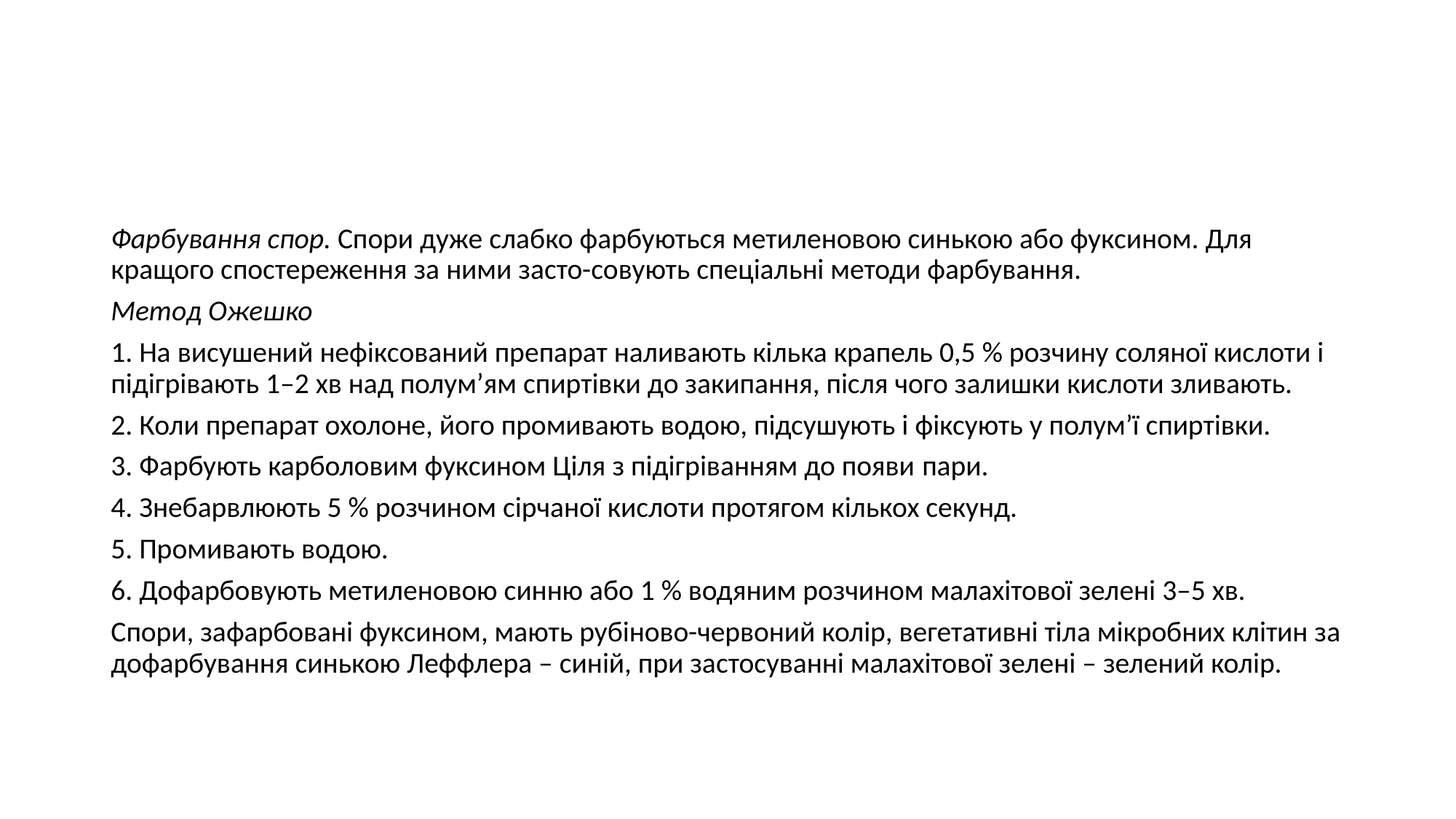

#
Фарбування спор. Спори дуже слабко фарбуються метиленовою синькою або фуксином. Для кращого спостереження за ними засто-совують спеціальні методи фарбування.
Метод Ожешко
1. На висушений нефіксований препарат наливають кілька крапель 0,5 % розчину соляної кислоти і підігрівають 1–2 хв над полум’ям спиртівки до закипання, після чого залишки кислоти зливають.
2. Коли препарат охолоне, його промивають водою, підсушують і фіксують у полум’ї спиртівки.
3. Фарбують карболовим фуксином Ціля з підігріванням до появи пари.
4. Знебарвлюють 5 % розчином сірчаної кислоти протягом кількох секунд.
5. Промивають водою.
6. Дофарбовують метиленовою синню або 1 % водяним розчином малахітової зелені 3–5 хв.
Спори, зафарбовані фуксином, мають рубіново-червоний колір, вегетативні тіла мікробних клітин за дофарбування синькою Леффлера – синій, при застосуванні малахітової зелені – зелений колір.